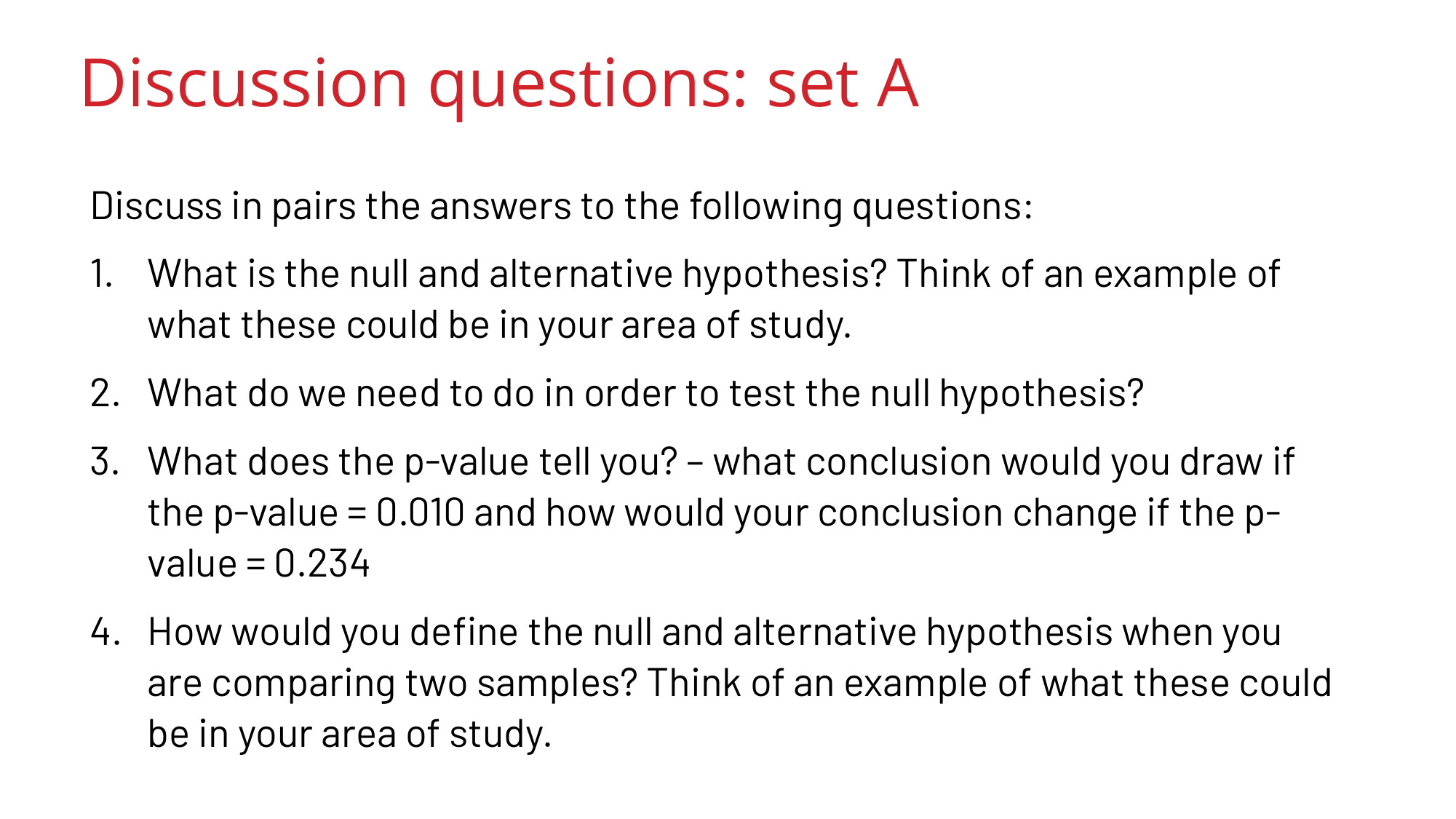

# Discussion questions: set A
Discuss in pairs the answers to the following questions:
What is the null and alternative hypothesis? Think of an example of what these could be in your area of study.
What do we need to do in order to test the null hypothesis?
What does the p-value tell you? – what conclusion would you draw if the p-value = 0.010 and how would your conclusion change if the p-value = 0.234
How would you define the null and alternative hypothesis when you are comparing two samples? Think of an example of what these could be in your area of study.